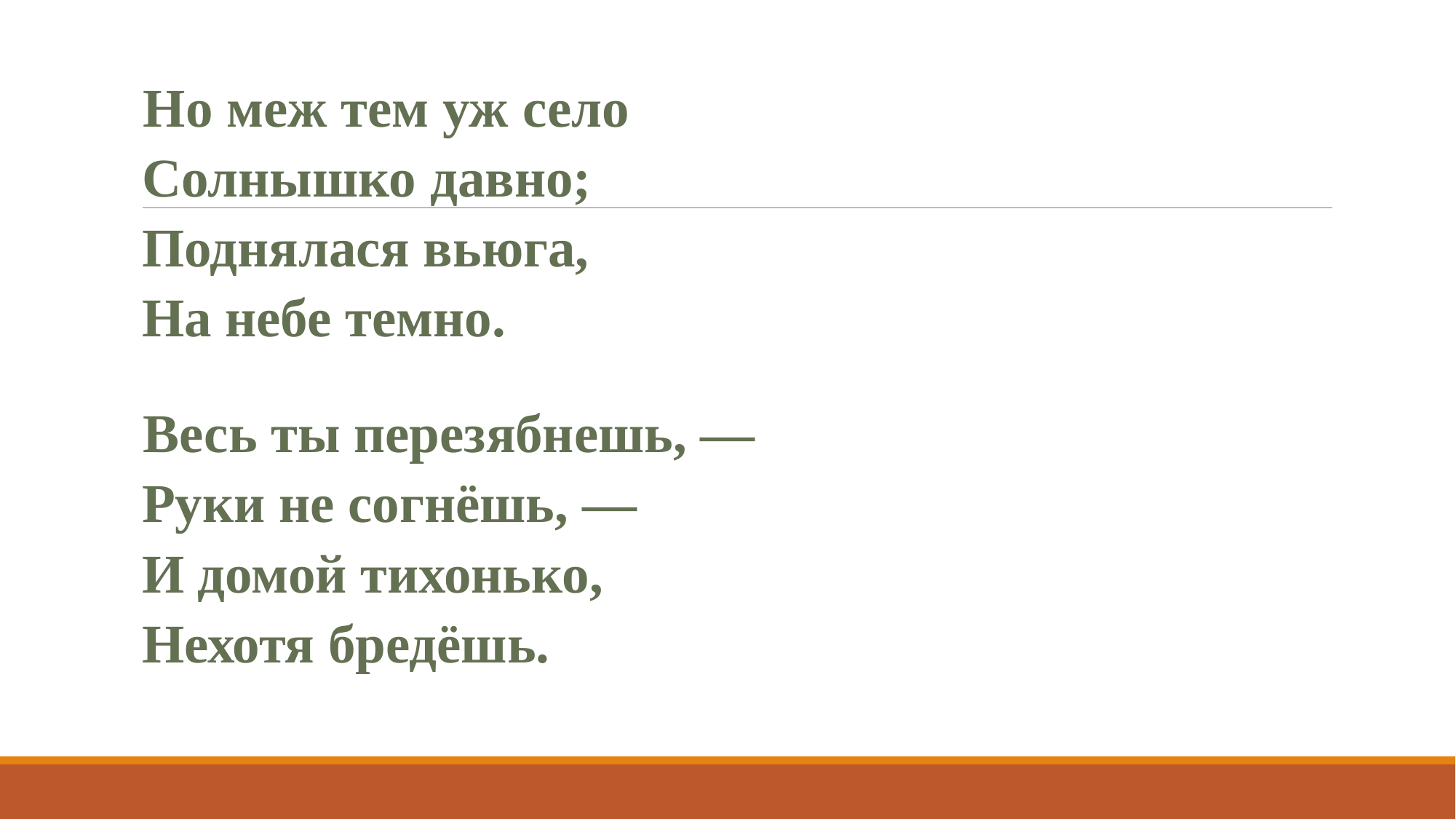

#
Но меж тем уж село
Солнышко давно;
Поднялася вьюга,
На небе темно.
Весь ты перезябнешь, —
Руки не согнёшь, —
И домой тихонько,
Нехотя бредёшь.